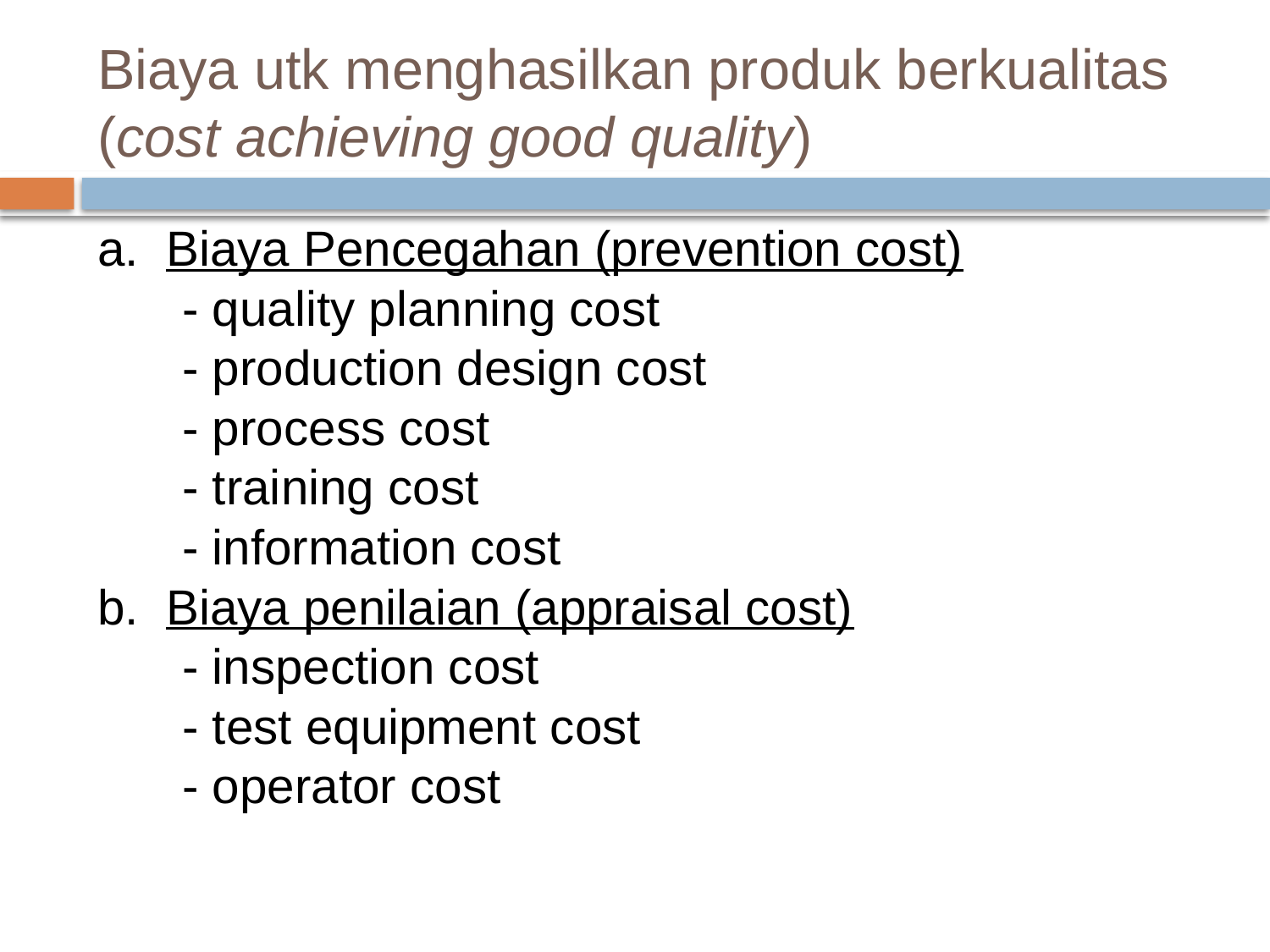

# Biaya utk menghasilkan produk berkualitas (cost achieving good quality)
a.  Biaya Pencegahan (prevention cost)
	- quality planning cost
	- production design cost
	- process cost
	- training cost
	- information cost
b.  Biaya penilaian (appraisal cost)
	- inspection cost
	- test equipment cost
	- operator cost